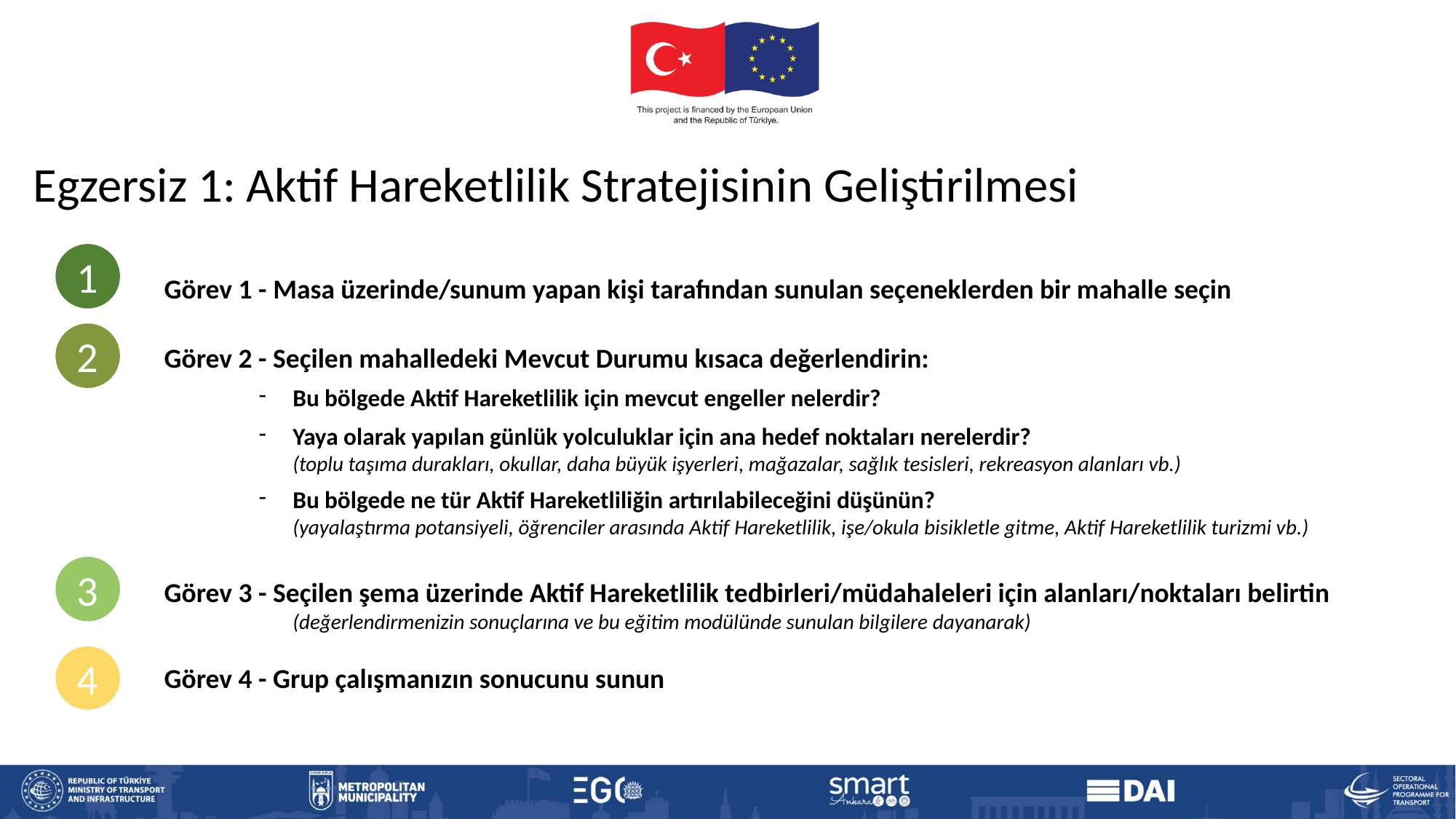

Egzersiz 1: Aktif Hareketlilik Stratejisinin Geliştirilmesi
Görev 1 - Masa üzerinde/sunum yapan kişi tarafından sunulan seçeneklerden bir mahalle seçin
Görev 2 - Seçilen mahalledeki Mevcut Durumu kısaca değerlendirin:
Bu bölgede Aktif Hareketlilik için mevcut engeller nelerdir?
Yaya olarak yapılan günlük yolculuklar için ana hedef noktaları nerelerdir?
(toplu taşıma durakları, okullar, daha büyük işyerleri, mağazalar, sağlık tesisleri, rekreasyon alanları vb.)
Bu bölgede ne tür Aktif Hareketliliğin artırılabileceğini düşünün?
(yayalaştırma potansiyeli, öğrenciler arasında Aktif Hareketlilik, işe/okula bisikletle gitme, Aktif Hareketlilik turizmi vb.)
Görev 3 - Seçilen şema üzerinde Aktif Hareketlilik tedbirleri/müdahaleleri için alanları/noktaları belirtin
(değerlendirmenizin sonuçlarına ve bu eğitim modülünde sunulan bilgilere dayanarak)
Görev 4 - Grup çalışmanızın sonucunu sunun

1
2
3
4